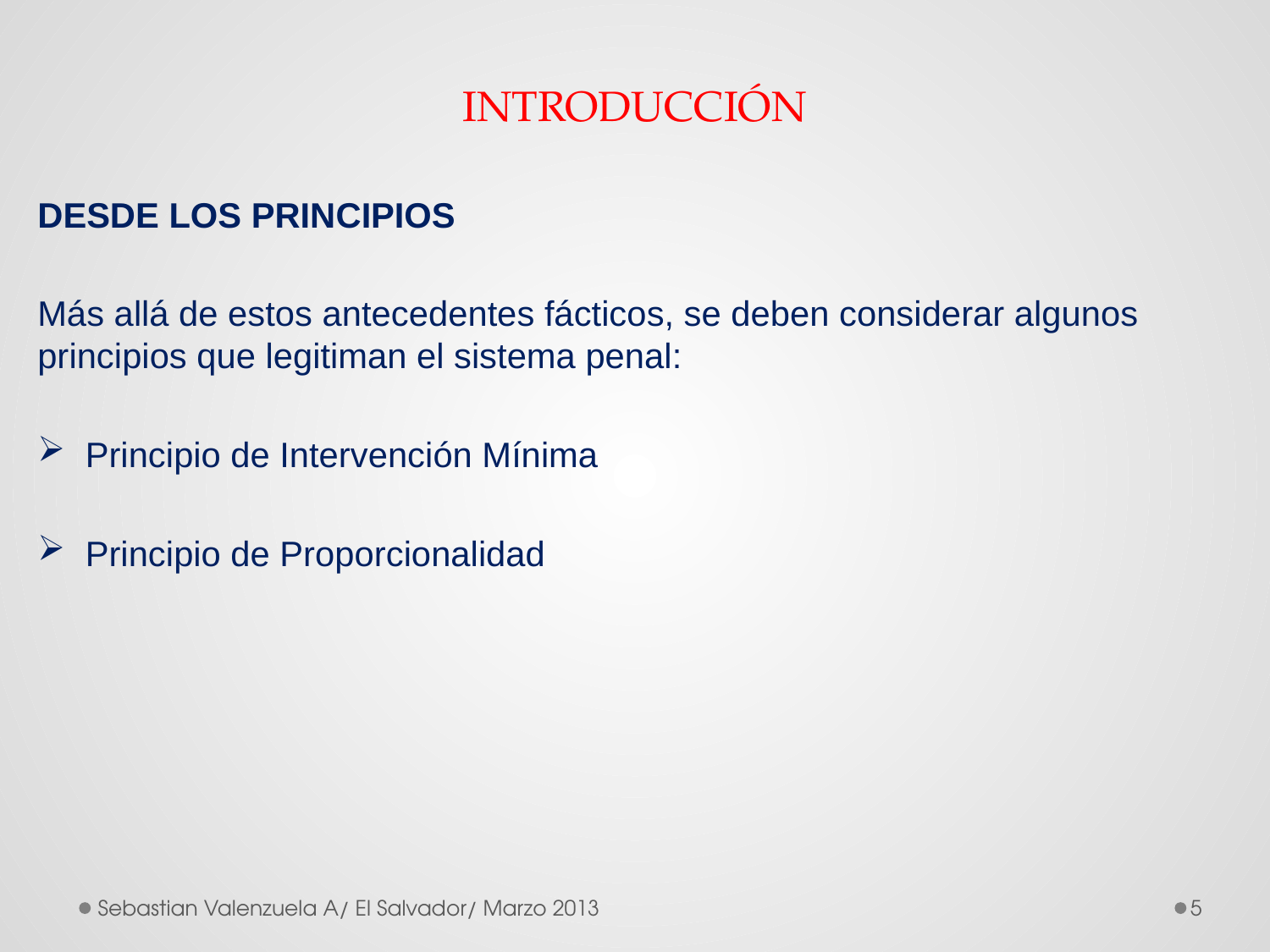

# INTRODUCCIÓN
DESDE LOS PRINCIPIOS

Más allá de estos antecedentes fácticos, se deben considerar algunos principios que legitiman el sistema penal:

Principio de Intervención Mínima

Principio de Proporcionalidad

Sebastian Valenzuela A/ El Salvador/ Marzo 2013
5